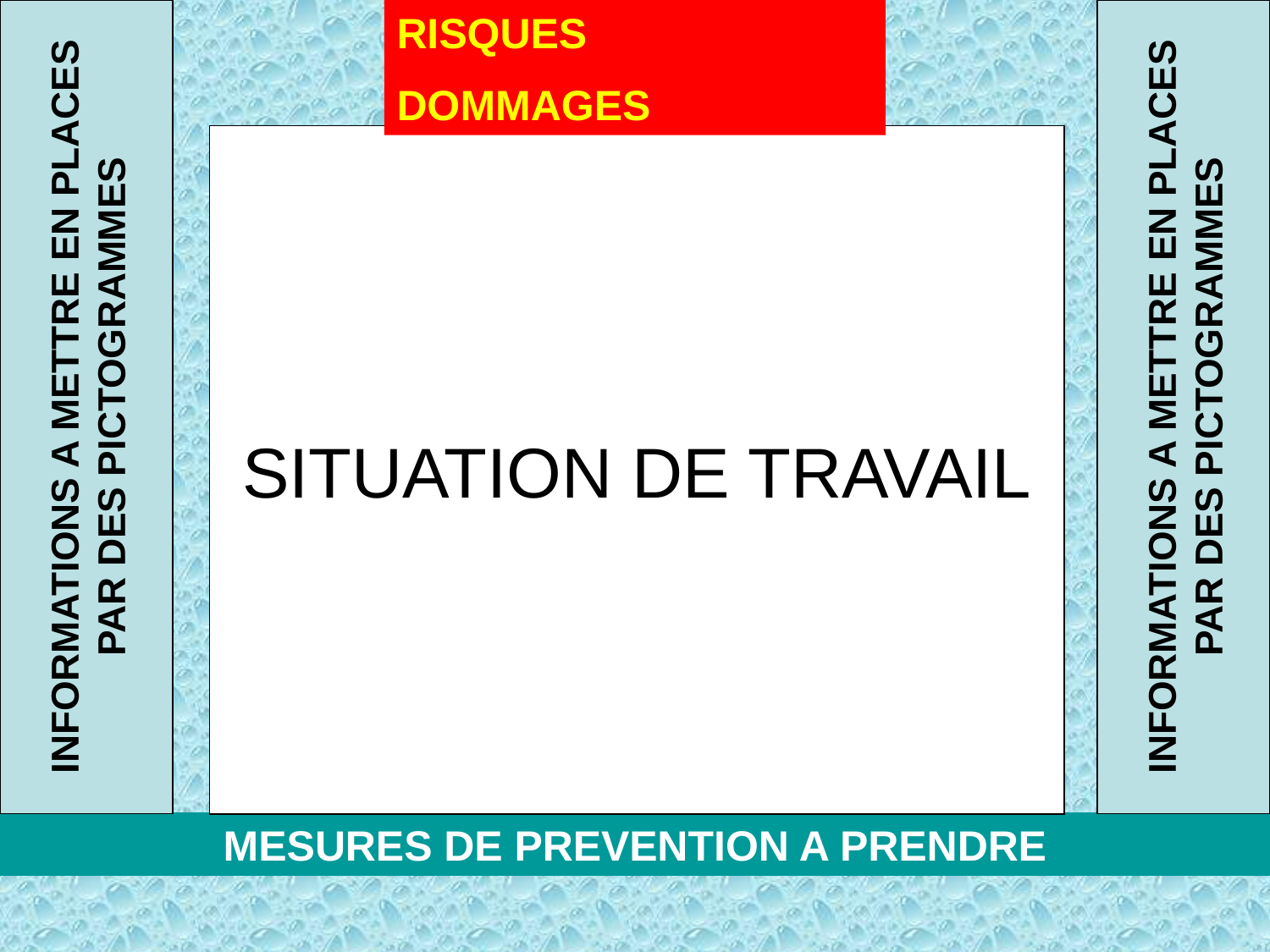

RISQUES
DOMMAGES
SITUATION DE TRAVAIL
INFORMATIONS A METTRE EN PLACES
PAR DES PICTOGRAMMES
INFORMATIONS A METTRE EN PLACES
PAR DES PICTOGRAMMES
MESURES DE PREVENTION A PRENDRE